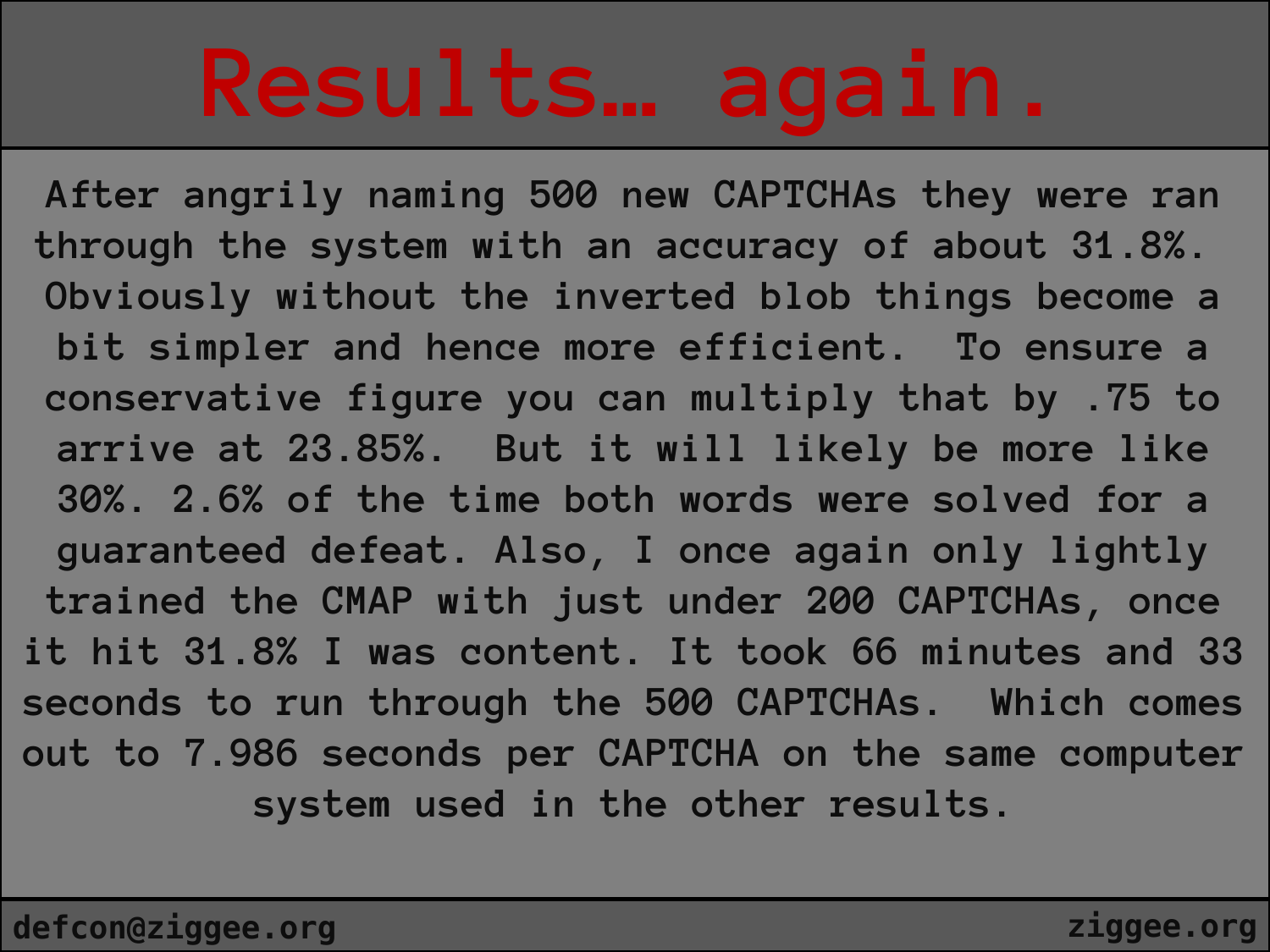

Results… again.
After angrily naming 500 new CAPTCHAs they were ran through the system with an accuracy of about 31.8%.  Obviously without the inverted blob things become a bit simpler and hence more efficient.  To ensure a conservative figure you can multiply that by .75 to arrive at 23.85%.  But it will likely be more like 30%. 2.6% of the time both words were solved for a guaranteed defeat. Also, I once again only lightly trained the CMAP with just under 200 CAPTCHAs, once it hit 31.8% I was content. It took 66 minutes and 33 seconds to run through the 500 CAPTCHAs.  Which comes out to 7.986 seconds per CAPTCHA on the same computer system used in the other results.

ziggee.org
defcon@ziggee.org